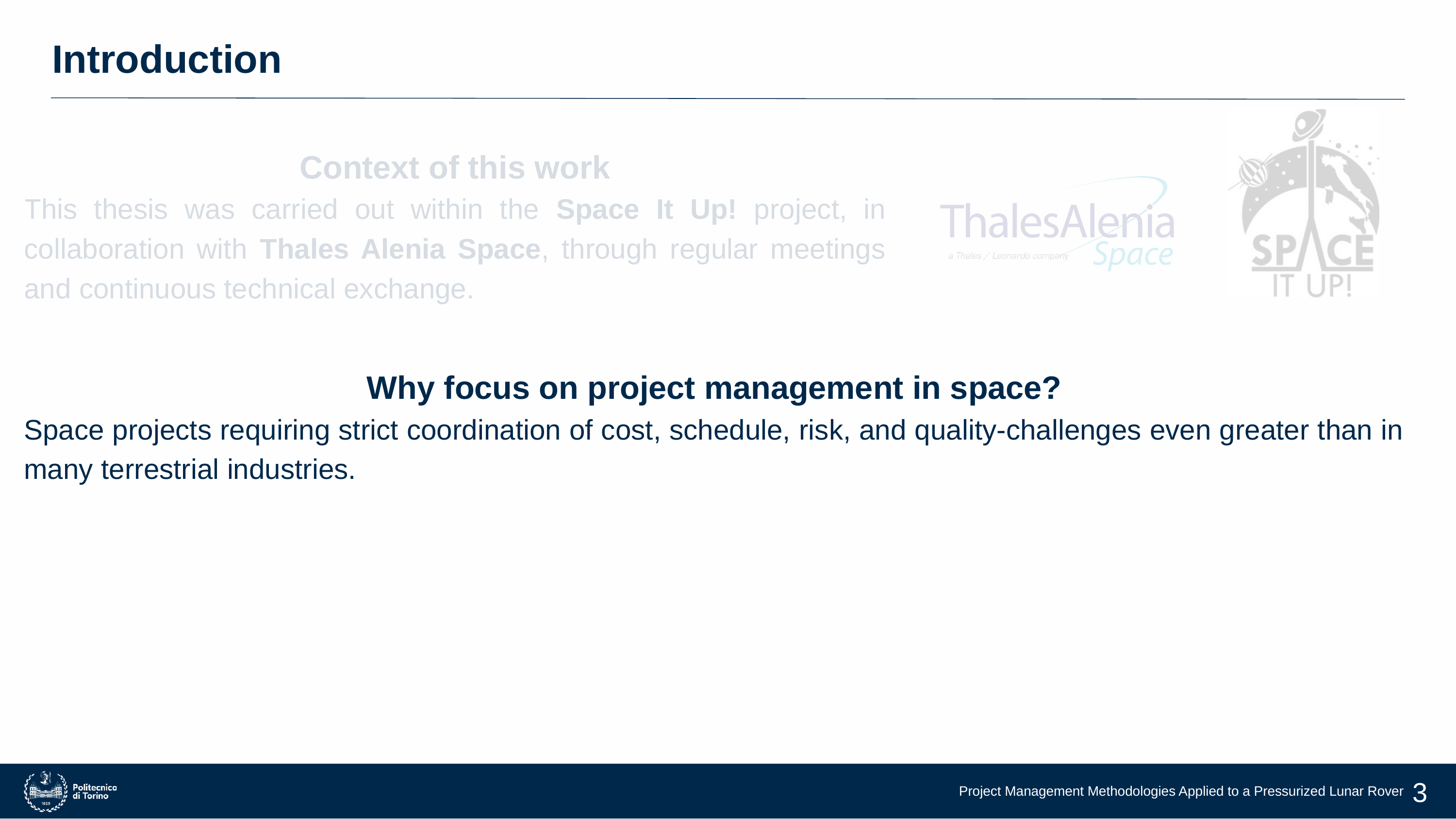

Introduction

Context of this work
This thesis was carried out within the Space It Up! project, in collaboration with Thales Alenia Space, through regular meetings and continuous technical exchange.

Why focus on project management in space?
Space projects requiring strict coordination of cost, schedule, risk, and quality-challenges even greater than in many terrestrial industries.

3

 Project Management Methodologies Applied to a Pressurized Lunar Rover